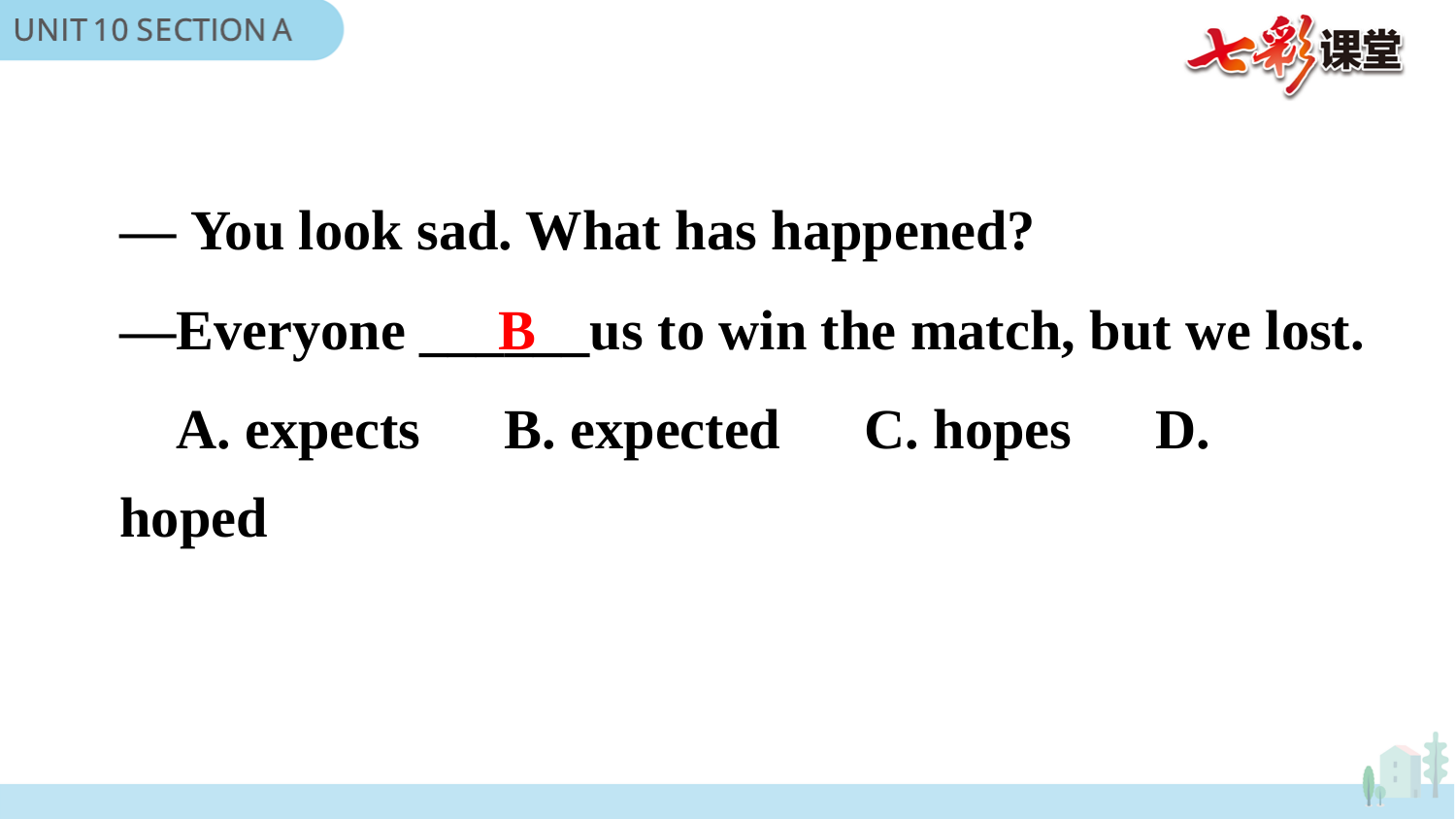

— You look sad. What has happened?
—Everyone ______us to win the match, but we lost.
    A. expects　B. expected　C. hopes　D. hoped
B